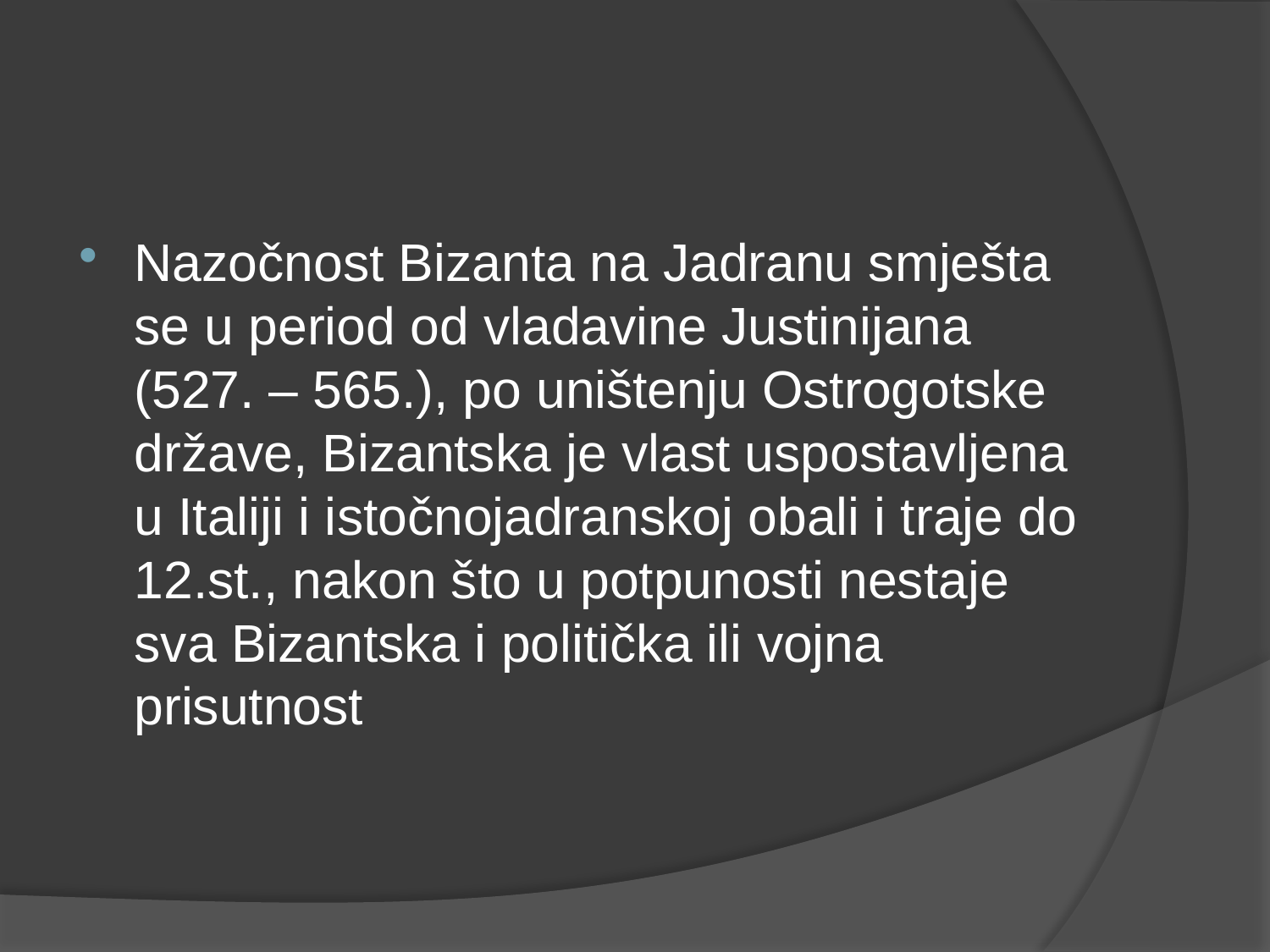

#
Nazočnost Bizanta na Jadranu smješta se u period od vladavine Justinijana (527. – 565.), po uništenju Ostrogotske države, Bizantska je vlast uspostavljena u Italiji i istočnojadranskoj obali i traje do 12.st., nakon što u potpunosti nestaje sva Bizantska i politička ili vojna prisutnost